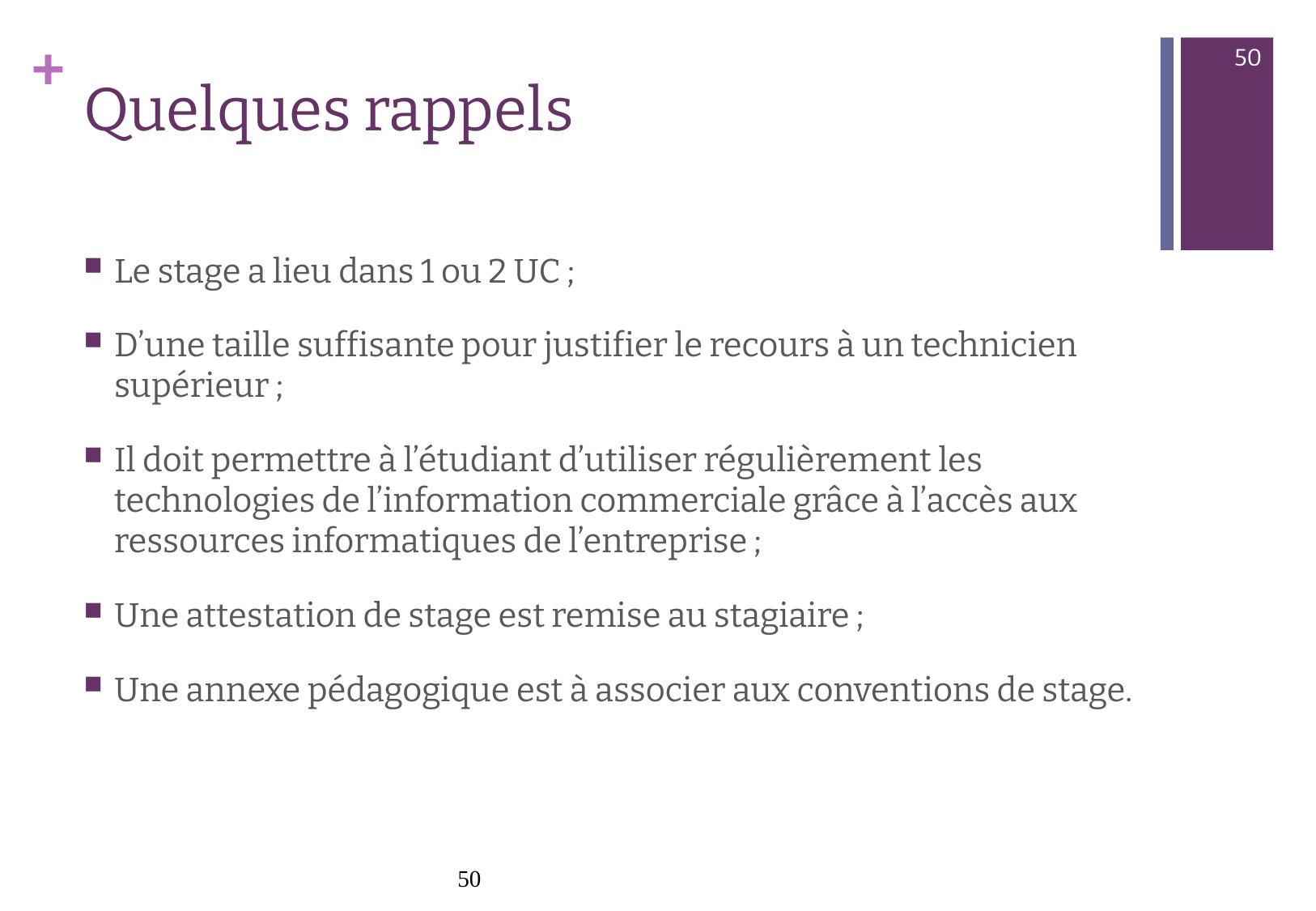

50
# Quelques rappels
Le stage a lieu dans 1 ou 2 UC ;
D’une taille suffisante pour justifier le recours à un technicien supérieur ;
Il doit permettre à l’étudiant d’utiliser régulièrement les technologies de l’information commerciale grâce à l’accès aux ressources informatiques de l’entreprise ;
Une attestation de stage est remise au stagiaire ;
Une annexe pédagogique est à associer aux conventions de stage.

50